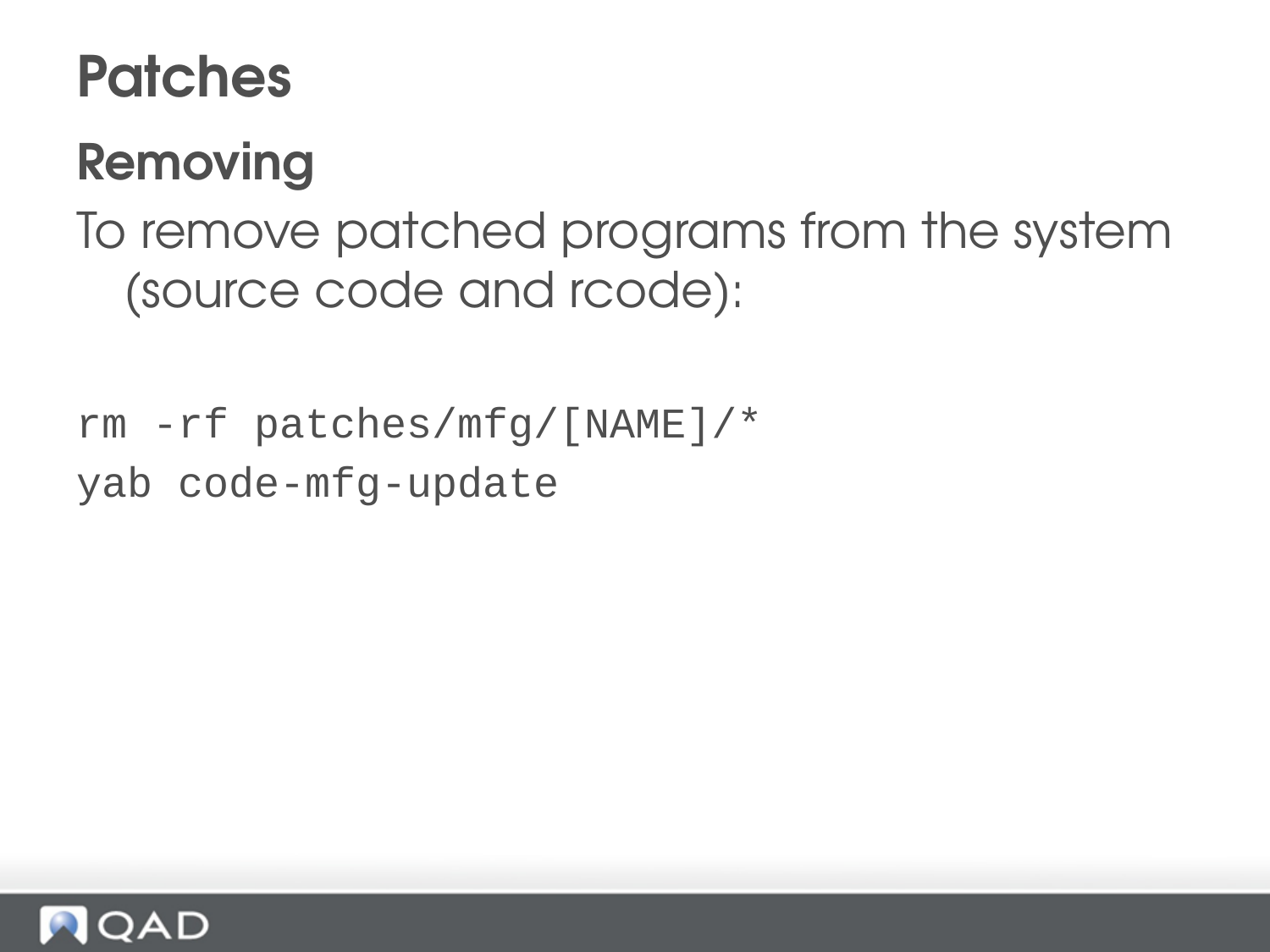

# Patches
Removing
To remove patched programs from the system (source code and rcode):

rm -rf patches/mfg/[NAME]/*
yab code-mfg-update